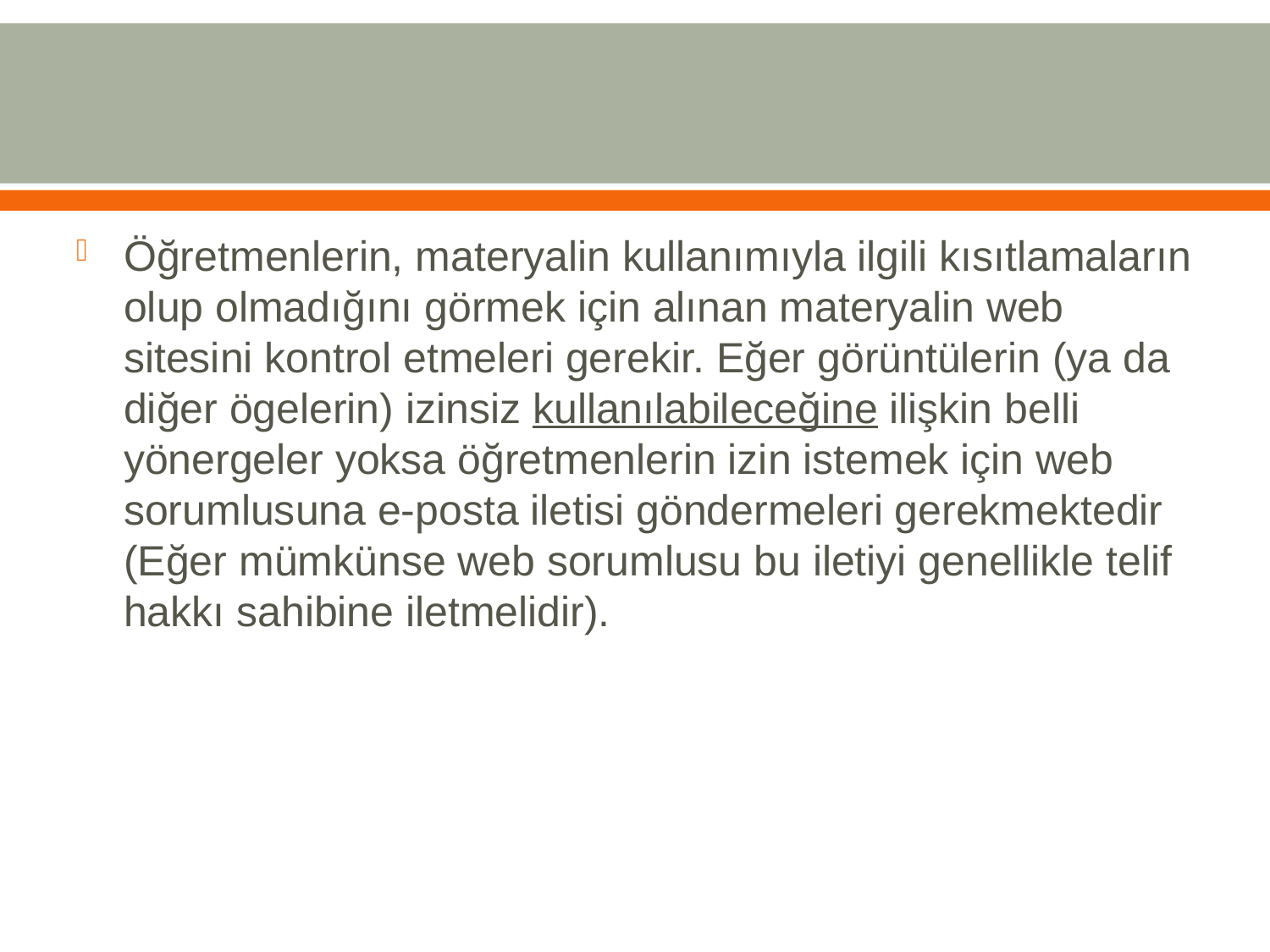

#
Öğretmenlerin, materyalin kullanımıyla ilgili kısıtlamaların olup olmadığını görmek için alınan materyalin web sitesini kontrol etmeleri gerekir. Eğer görüntülerin (ya da diğer ögelerin) izinsiz kullanılabileceğine ilişkin belli yönergeler yoksa öğretmenlerin izin istemek için web sorumlusuna e-posta iletisi göndermeleri gerekmektedir (Eğer mümkünse web sorumlusu bu iletiyi genellikle telif hakkı sahibine iletmelidir).